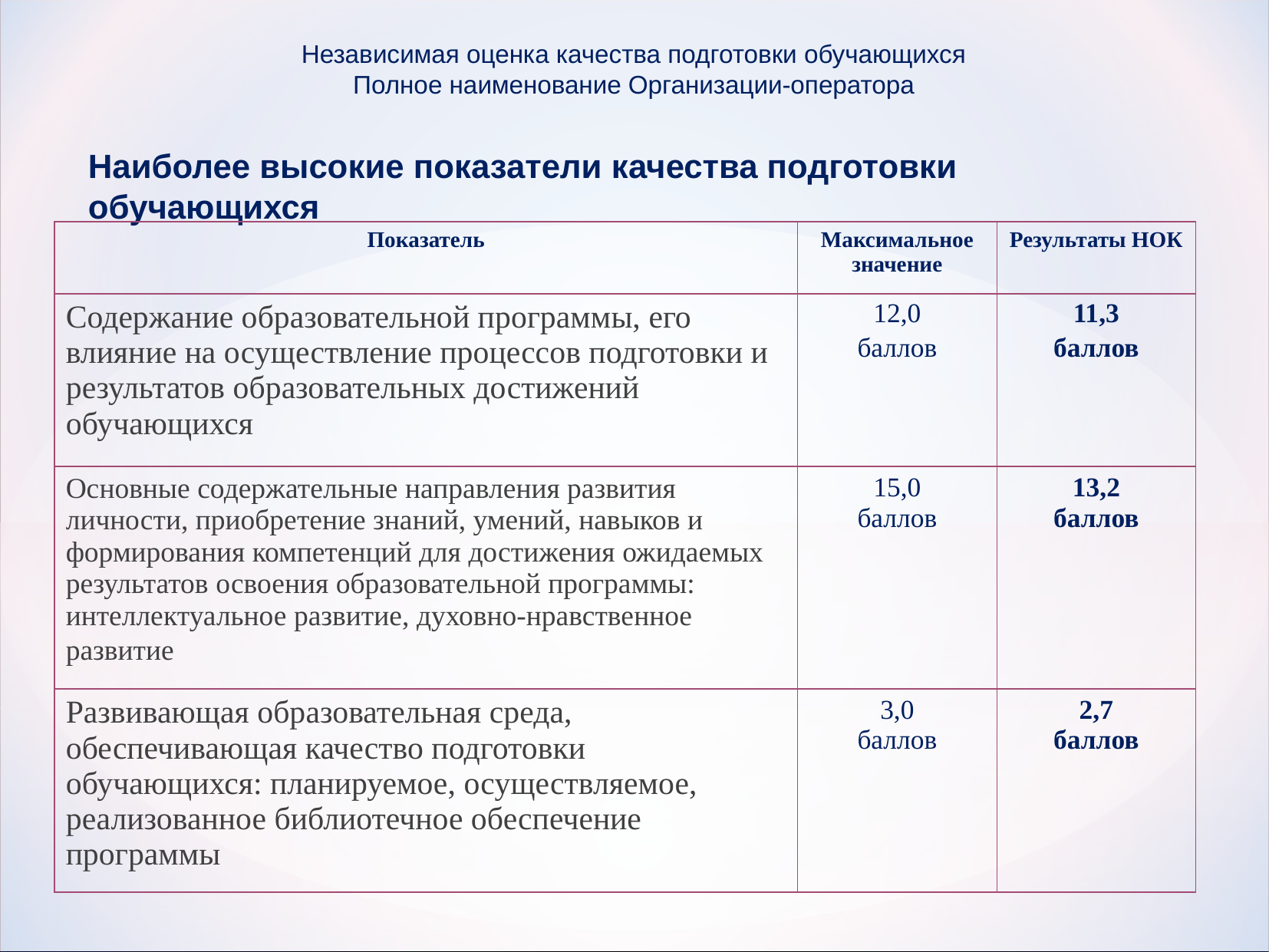

# Независимая оценка качества подготовки обучающихся Полное наименование Организации-оператора
Наиболее высокие показатели качества подготовки обучающихся
| Показатель | Максимальное значение | Результаты НОК |
| --- | --- | --- |
| Содержание образовательной программы, его влияние на осуществление процессов подготовки и результатов образовательных достижений обучающихся | 12,0 баллов | 11,3 баллов |
| Основные содержательные направления развития личности, приобретение знаний, умений, навыков и формирования компетенций для достижения ожидаемых результатов освоения образовательной программы: интеллектуальное развитие, духовно-нравственное развитие | 15,0 баллов | 13,2 баллов |
| Развивающая образовательная среда, обеспечивающая качество подготовки обучающихся: планируемое, осуществляемое, реализованное библиотечное обеспечение программы | 3,0 баллов | 2,7 баллов |